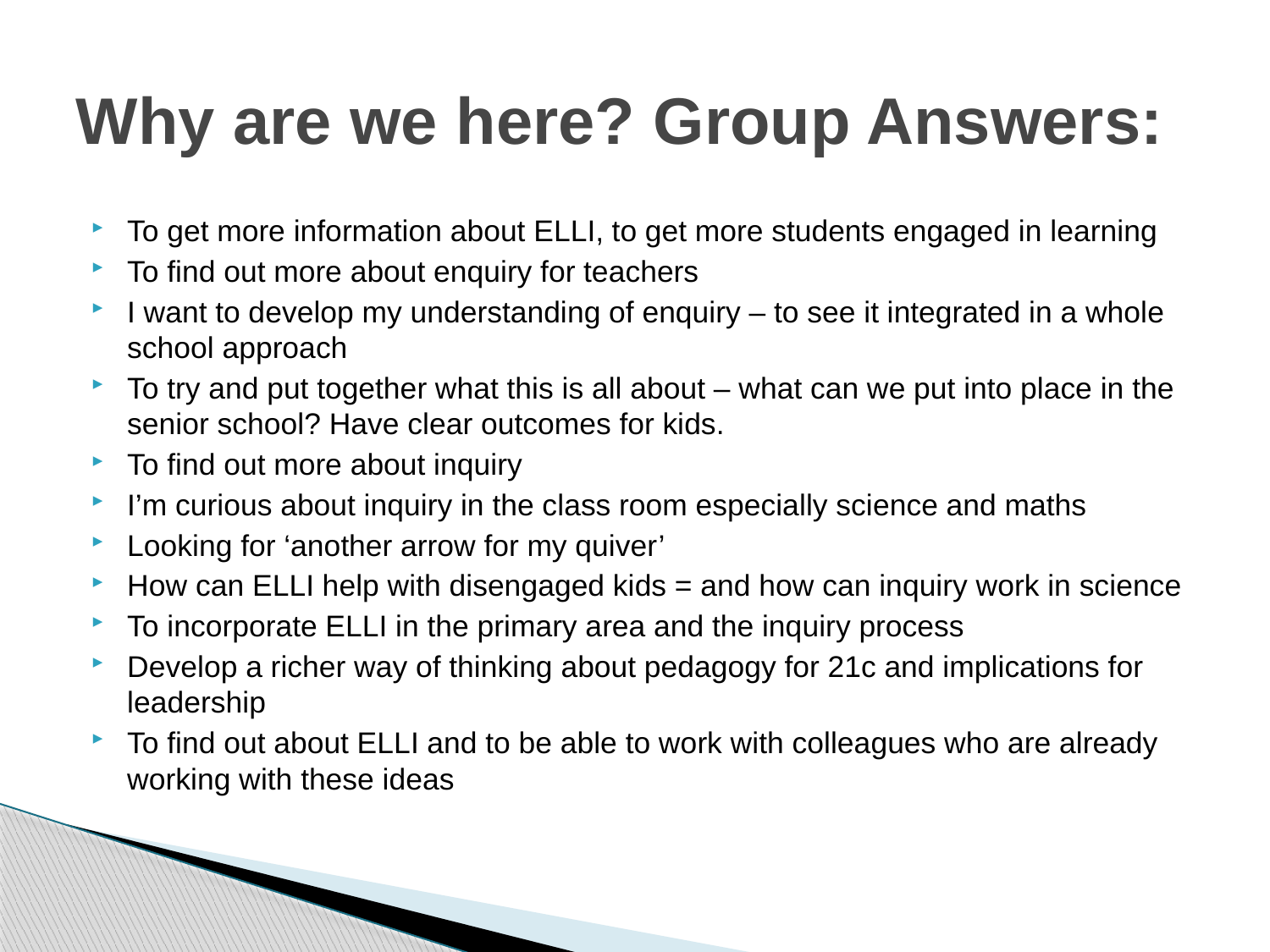

# Why are we here? Group Answers:
To get more information about ELLI, to get more students engaged in learning
To find out more about enquiry for teachers
I want to develop my understanding of enquiry – to see it integrated in a whole school approach
To try and put together what this is all about – what can we put into place in the senior school? Have clear outcomes for kids.
To find out more about inquiry
I’m curious about inquiry in the class room especially science and maths
Looking for ‘another arrow for my quiver’
How can ELLI help with disengaged kids = and how can inquiry work in science
To incorporate ELLI in the primary area and the inquiry process
Develop a richer way of thinking about pedagogy for 21c and implications for leadership
To find out about ELLI and to be able to work with colleagues who are already working with these ideas